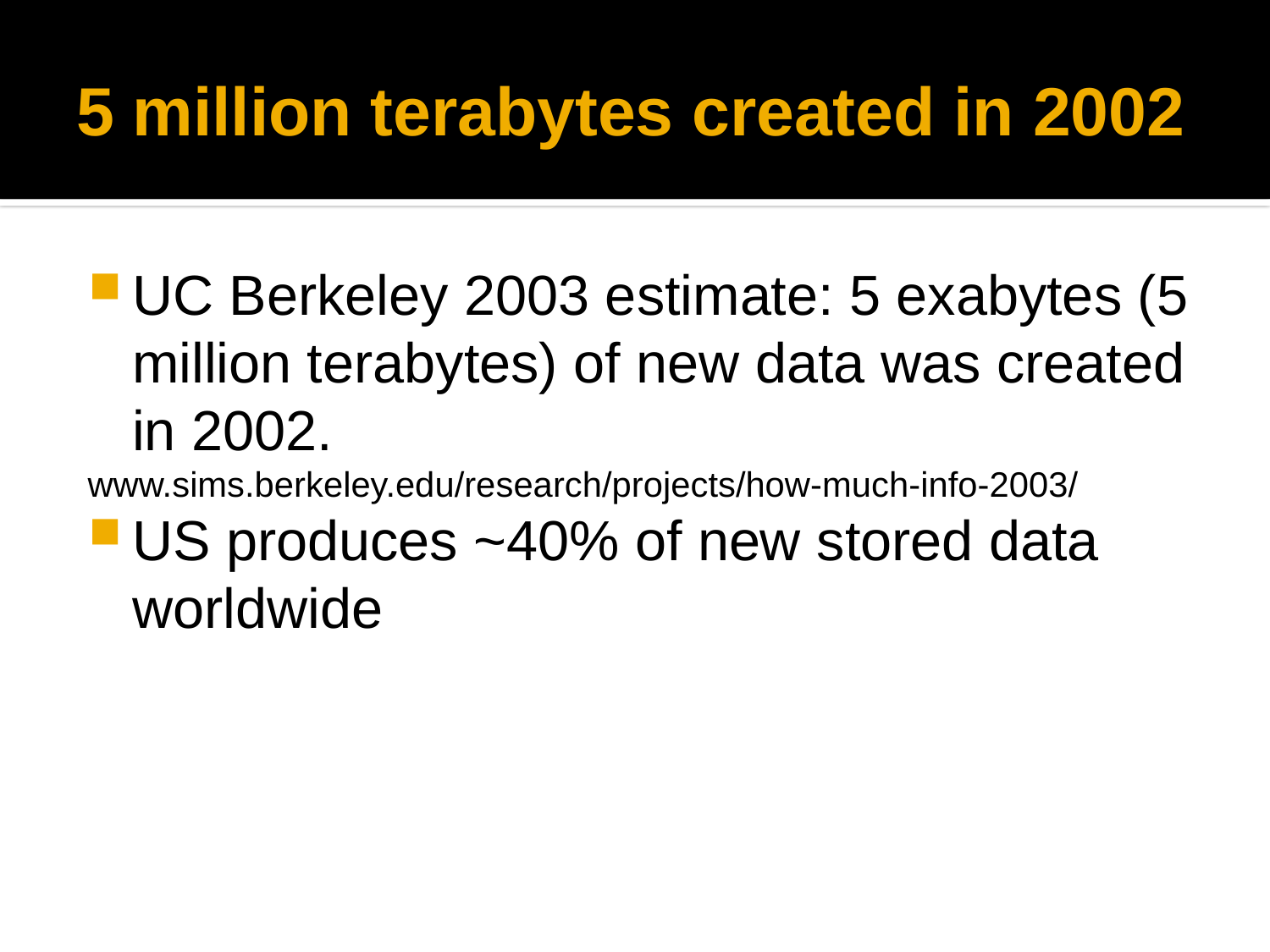

# 5 million terabytes created in 2002
UC Berkeley 2003 estimate: 5 exabytes (5 million terabytes) of new data was created in 2002.
www.sims.berkeley.edu/research/projects/how-much-info-2003/
US produces ~40% of new stored data worldwide